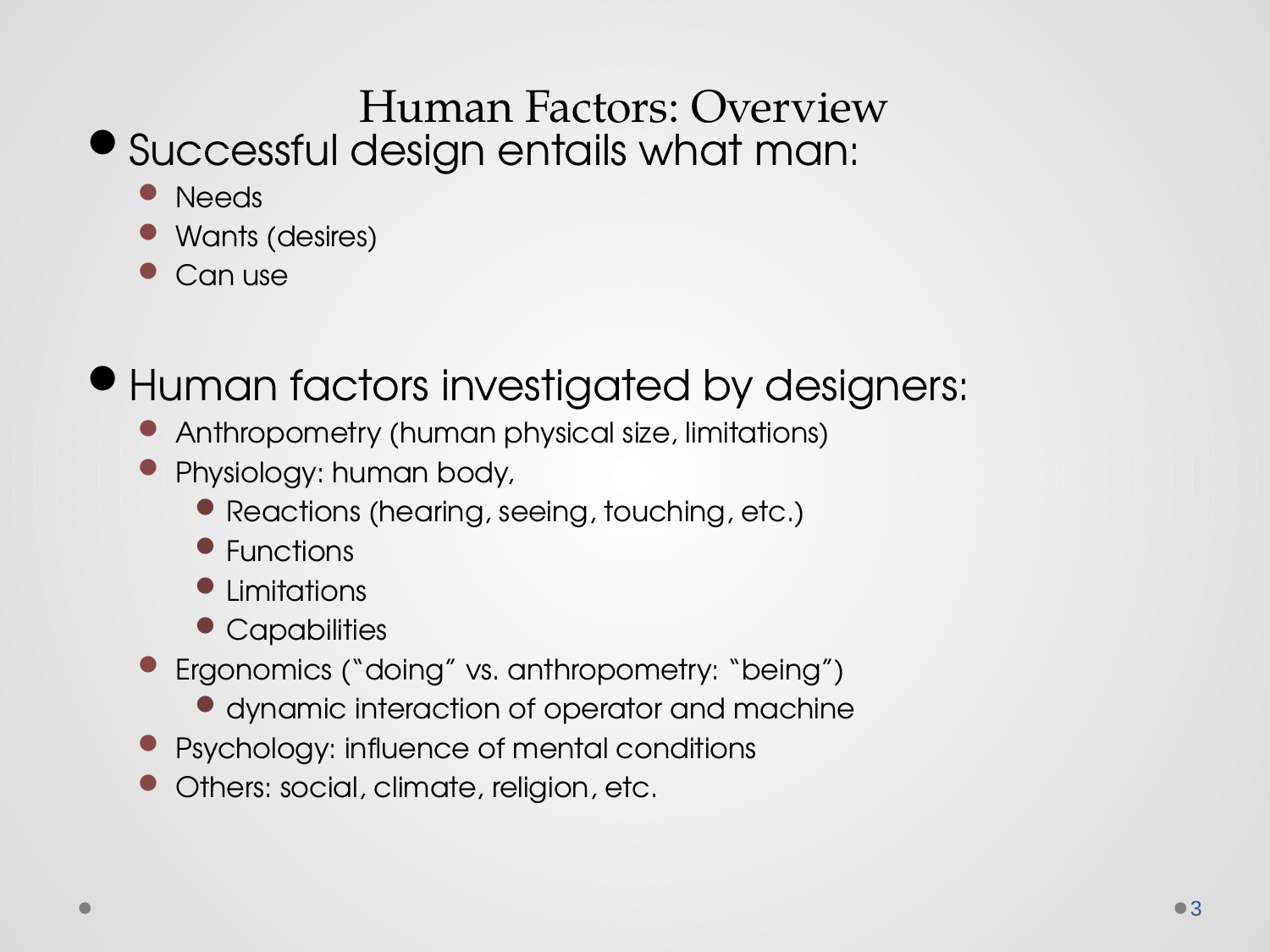

# Human Factors: Overview

Successful design entails what man:
Needs
Wants (desires)
Can use

Human factors investigated by designers:
Anthropometry (human physical size, limitations)
Physiology: human body,
Reactions (hearing, seeing, touching, etc.)
Functions
Limitations
Capabilities
Ergonomics (“doing” vs. anthropometry: “being”)
dynamic interaction of operator and machine
Psychology: influence of mental conditions
Others: social, climate, religion, etc.
3